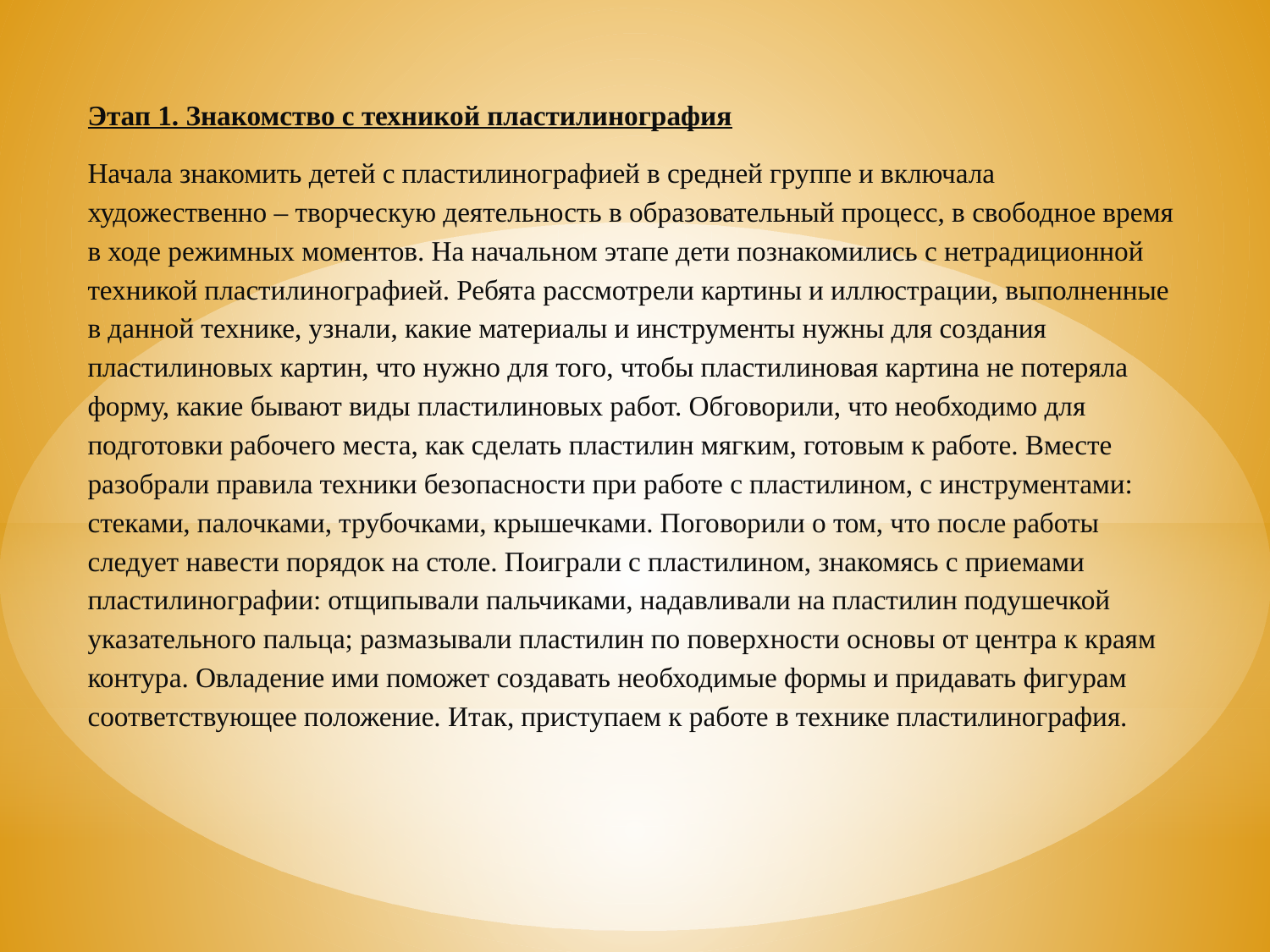

Этап 1. Знакомство с техникой пластилинография
Начала знакомить детей с пластилинографией в средней группе и включала художественно – творческую деятельность в образовательный процесс, в свободное время в ходе режимных моментов. На начальном этапе дети познакомились с нетрадиционной техникой пластилинографией. Ребята рассмотрели картины и иллюстрации, выполненные в данной технике, узнали, какие материалы и инструменты нужны для создания пластилиновых картин, что нужно для того, чтобы пластилиновая картина не потеряла форму, какие бывают виды пластилиновых работ. Обговорили, что необходимо для подготовки рабочего места, как сделать пластилин мягким, готовым к работе. Вместе разобрали правила техники безопасности при работе с пластилином, с инструментами: стеками, палочками, трубочками, крышечками. Поговорили о том, что после работы следует навести порядок на столе. Поиграли с пластилином, знакомясь с приемами пластилинографии: отщипывали пальчиками, надавливали на пластилин подушечкой указательного пальца; размазывали пластилин по поверхности основы от центра к краям контура. Овладение ими поможет создавать необходимые формы и придавать фигурам соответствующее положение. Итак, приступаем к работе в технике пластилинография.